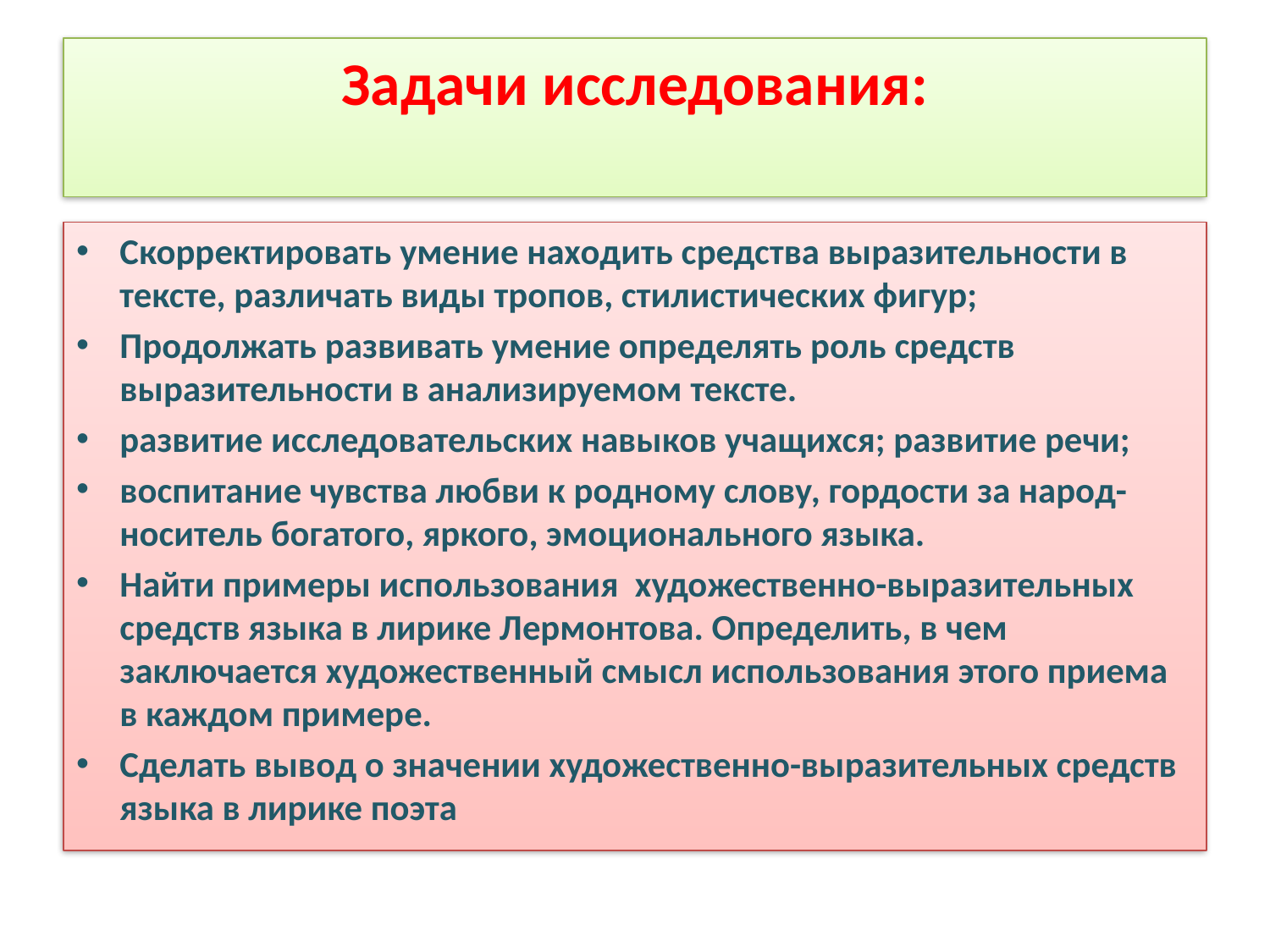

# Задачи исследования:
Скорректировать умение находить средства выразительности в  тексте, различать виды тропов, стилистических фигур;
Продолжать развивать умение определять роль средств выразительности в анализируемом тексте.
развитие исследовательских навыков учащихся; развитие речи;
воспитание чувства любви к родному слову, гордости за народ-носитель богатого, яркого, эмоционального языка.
Найти примеры использования  художественно-выразительных средств языка в лирике Лермонтова. Определить, в чем заключается художественный смысл использования этого приема в каждом примере.
Сделать вывод о значении художественно-выразительных средств  языка в лирике поэта